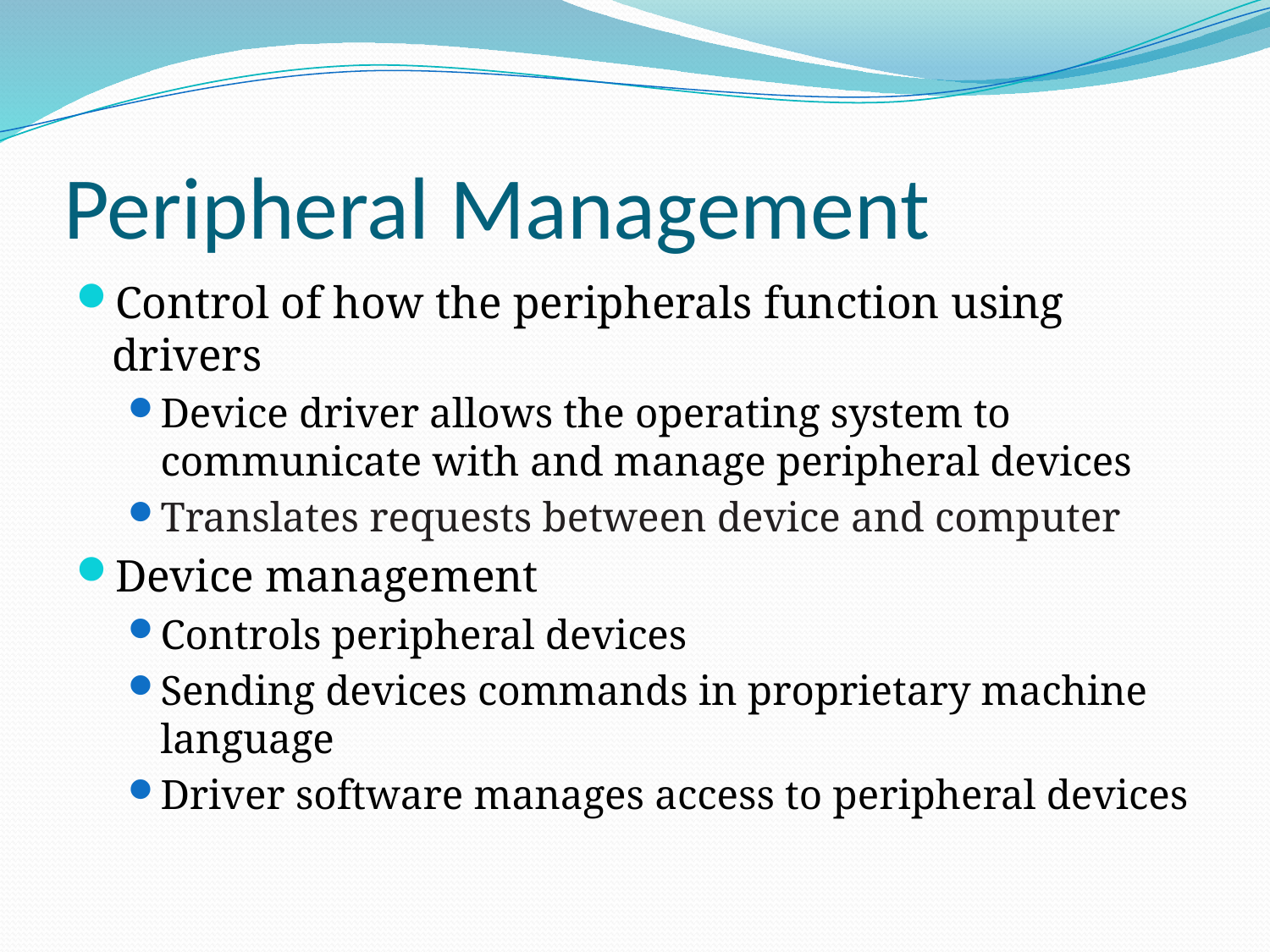

# Peripheral Management
Control of how the peripherals function using drivers
Device driver allows the operating system to communicate with and manage peripheral devices
Translates requests between device and computer
Device management
Controls peripheral devices
Sending devices commands in proprietary machine language
Driver software manages access to peripheral devices